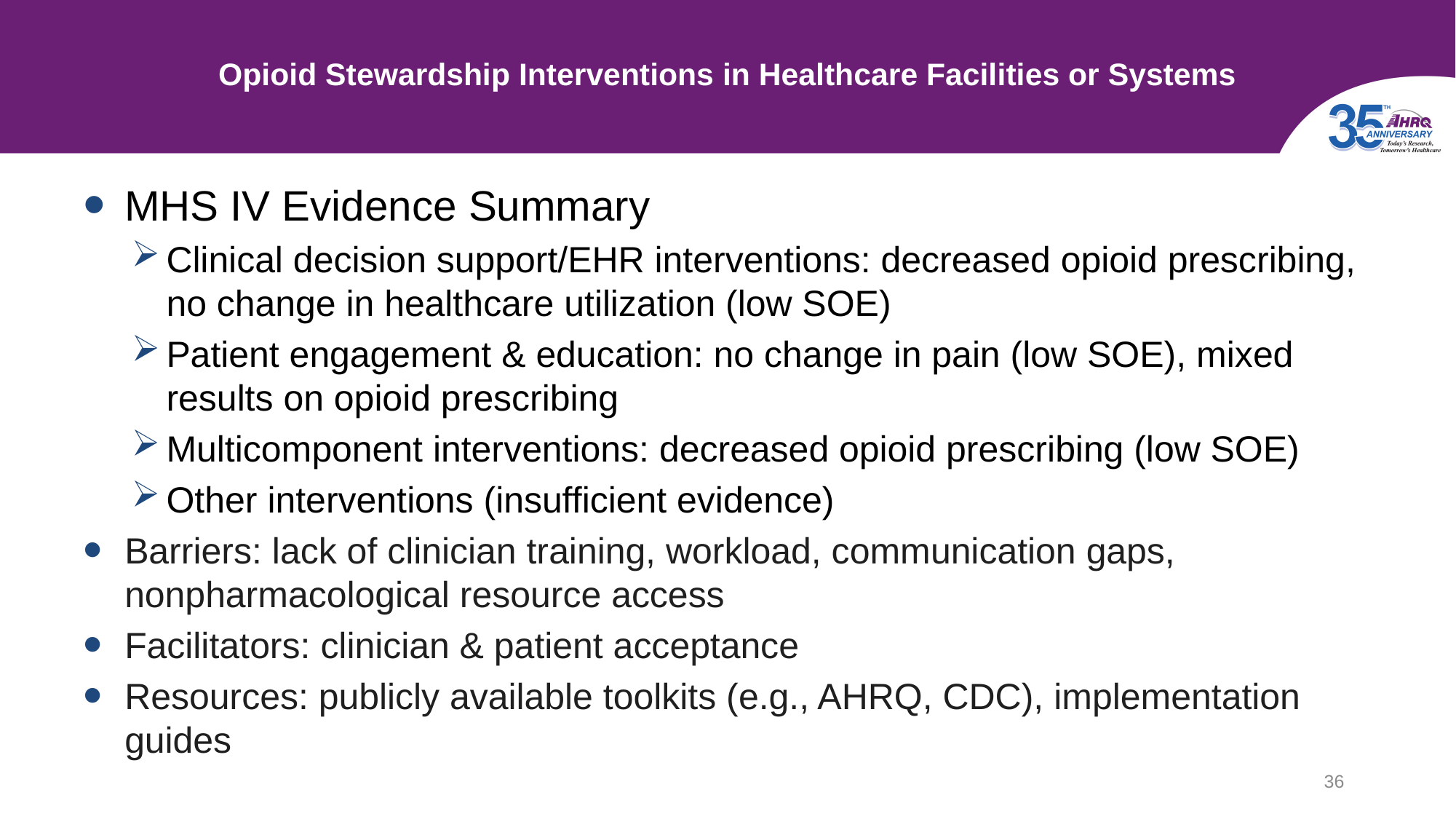

# Opioid Stewardship Interventions in Healthcare Facilities or Systems
MHS IV Evidence Summary
Clinical decision support/EHR interventions: decreased opioid prescribing, no change in healthcare utilization (low SOE)
Patient engagement & education: no change in pain (low SOE), mixed results on opioid prescribing
Multicomponent interventions: decreased opioid prescribing (low SOE)
Other interventions (insufficient evidence)
Barriers: lack of clinician training, workload, communication gaps, nonpharmacological resource access
Facilitators: clinician & patient acceptance
Resources: publicly available toolkits (e.g., AHRQ, CDC), implementation guides

36